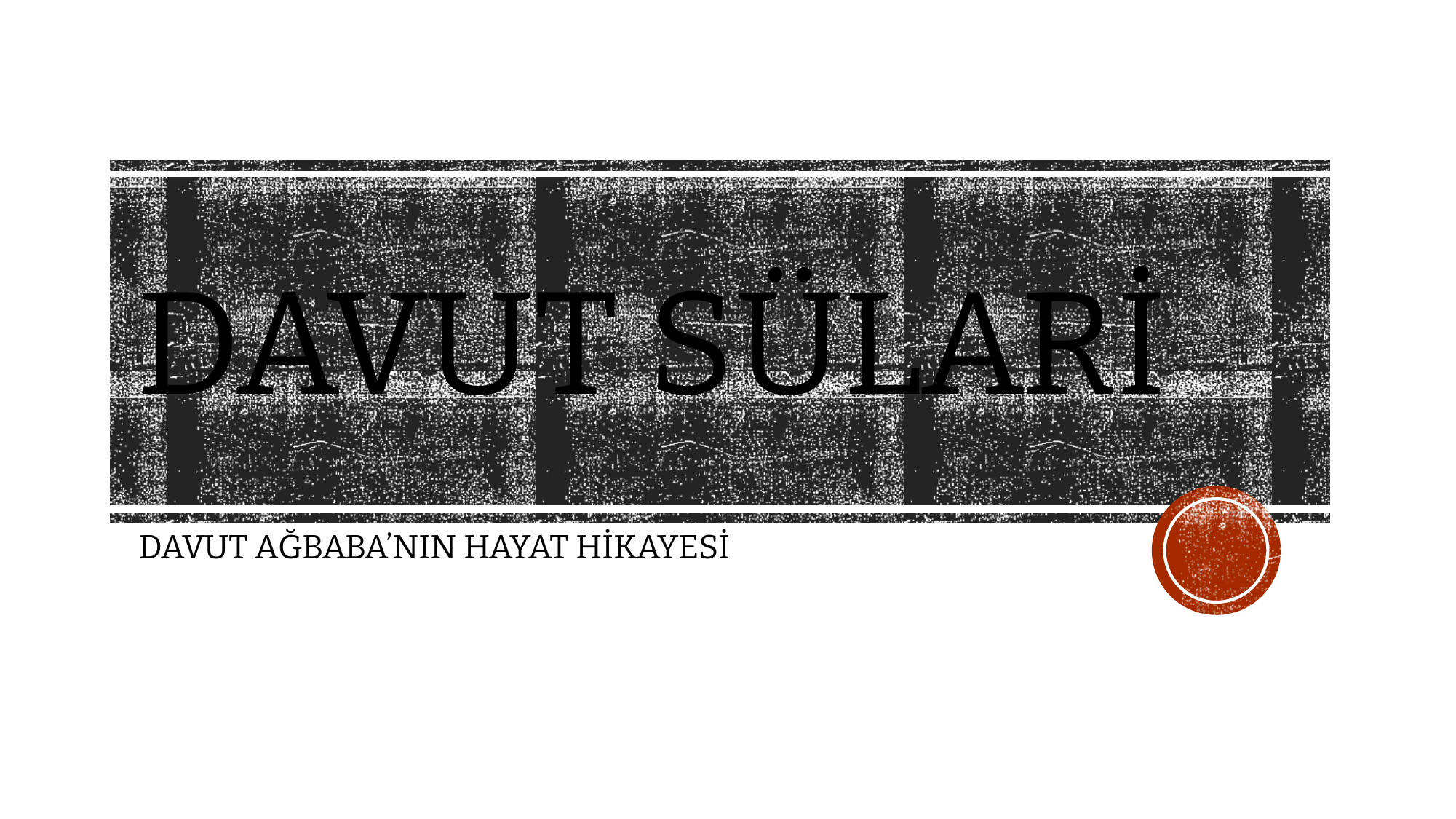

# Davut sülari
DAVUT AĞBABA’NIN HAYAT HİKAYESİ